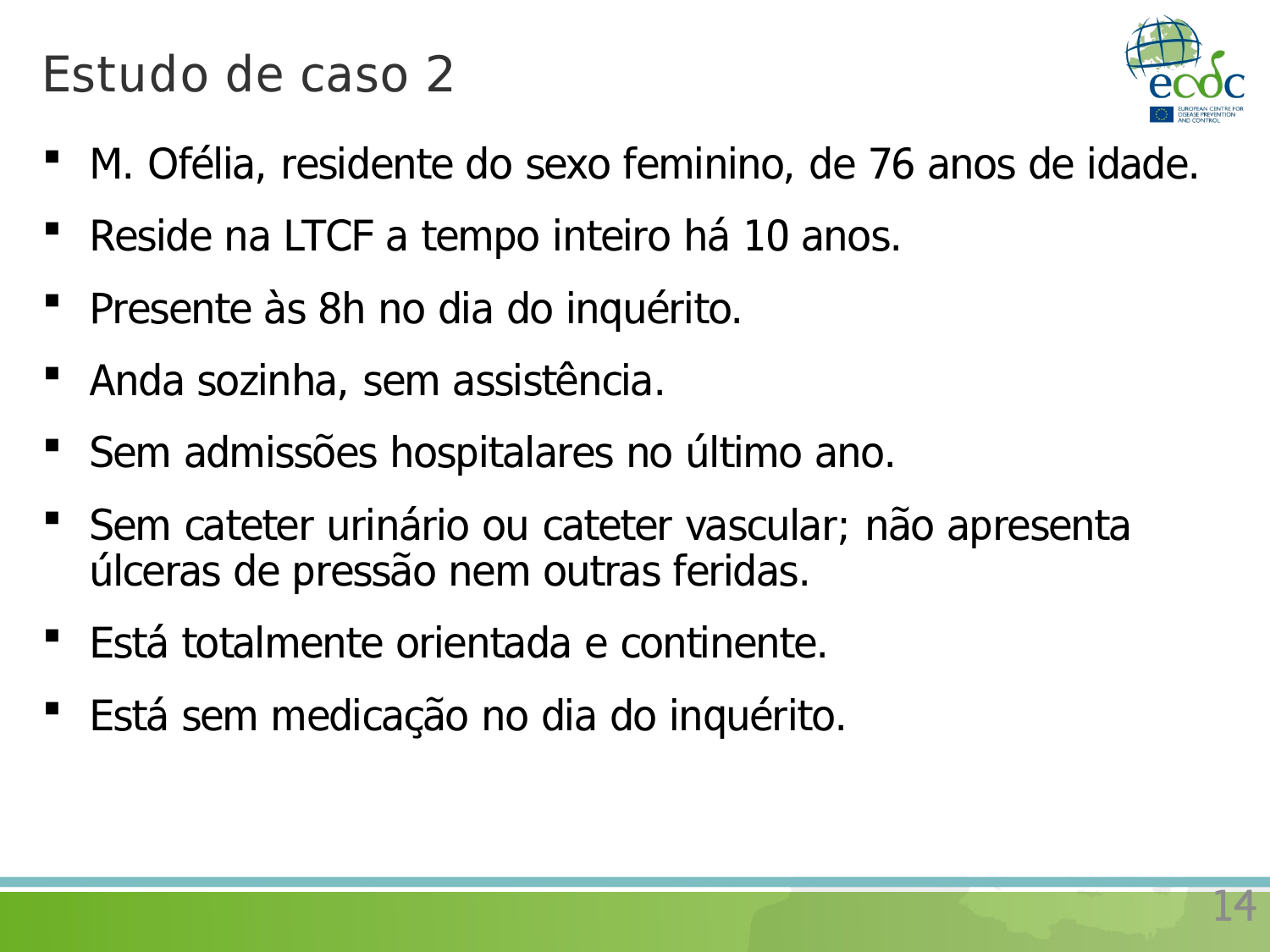

# Estudo de caso 2
M. Ofélia, residente do sexo feminino, de 76 anos de idade.
Reside na LTCF a tempo inteiro há 10 anos.
Presente às 8h no dia do inquérito.
Anda sozinha, sem assistência.
Sem admissões hospitalares no último ano.
Sem cateter urinário ou cateter vascular; não apresenta úlceras de pressão nem outras feridas.
Está totalmente orientada e continente.
Está sem medicação no dia do inquérito.

14